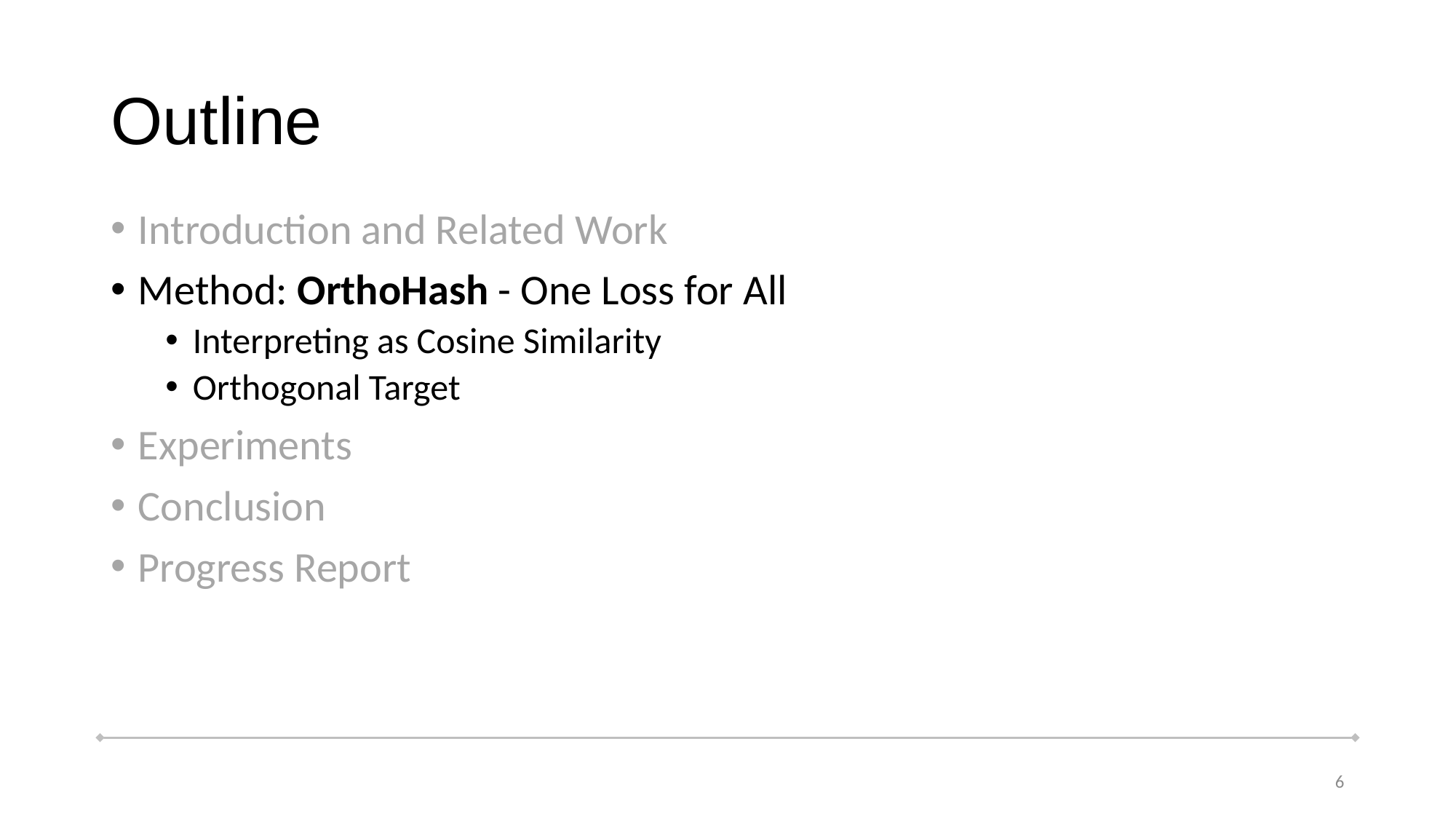

# Outline
Introduction and Related Work
Method: OrthoHash - One Loss for All
Interpreting as Cosine Similarity
Orthogonal Target
Experiments
Conclusion
Progress Report
6